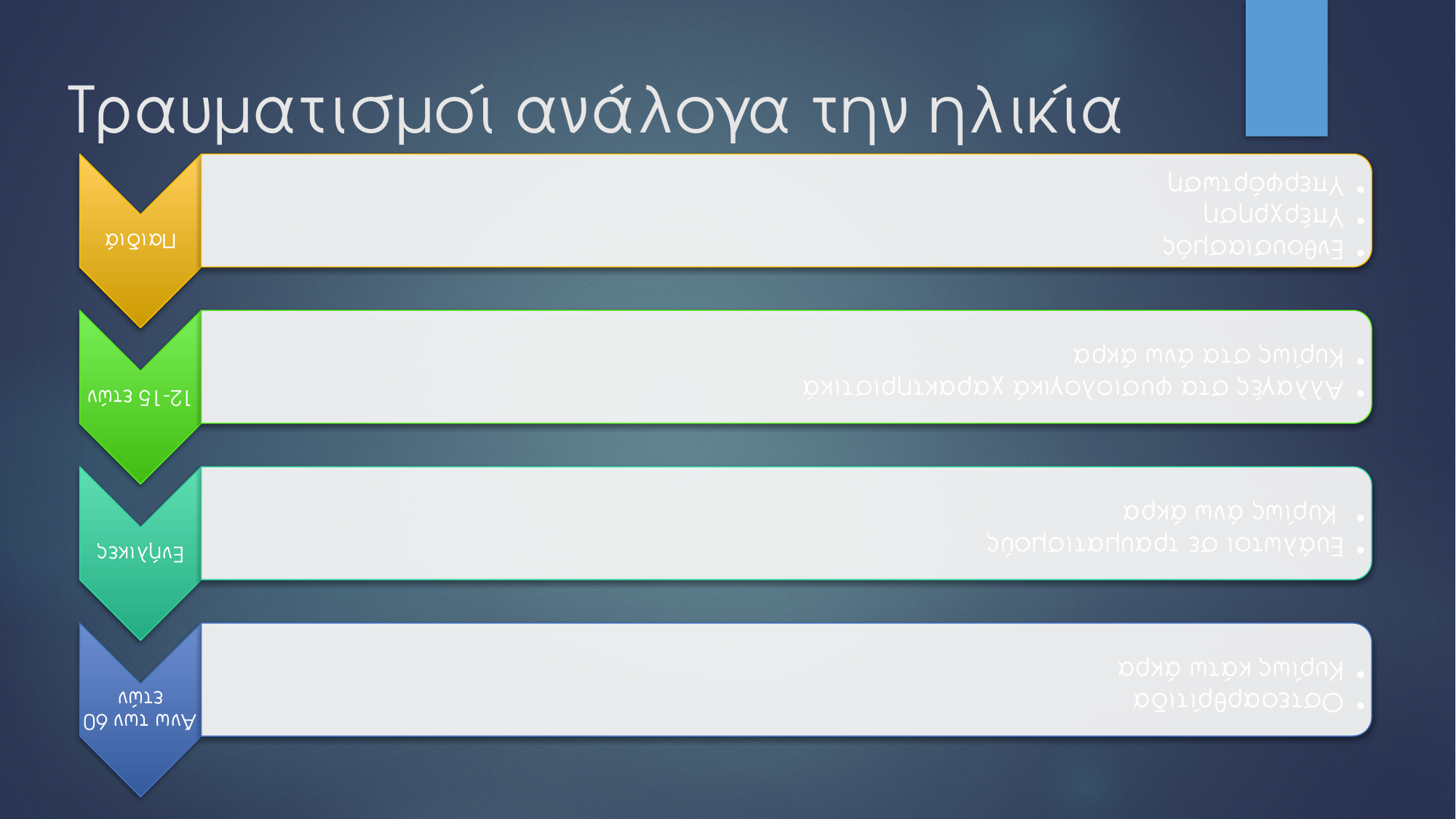

# Τραυματισμοί ανάλογα την ηλικία
Παιδιά
Ενθουσιασμός
Υπέρχρηση
Υπερφόρτωση
12-15 ετών
Αλλαγές στα φυσιολογικά χαρακτηριστικά
Κυρίως στα άνω άκρα
Ενήλικες
Ευάλωτοι σε τραυματισμούς
 Κυρίως άνω άκρα
Άνω των 60 ετών
Οστεοαρθρίτιδα
Κυρίως κάτω άκρα